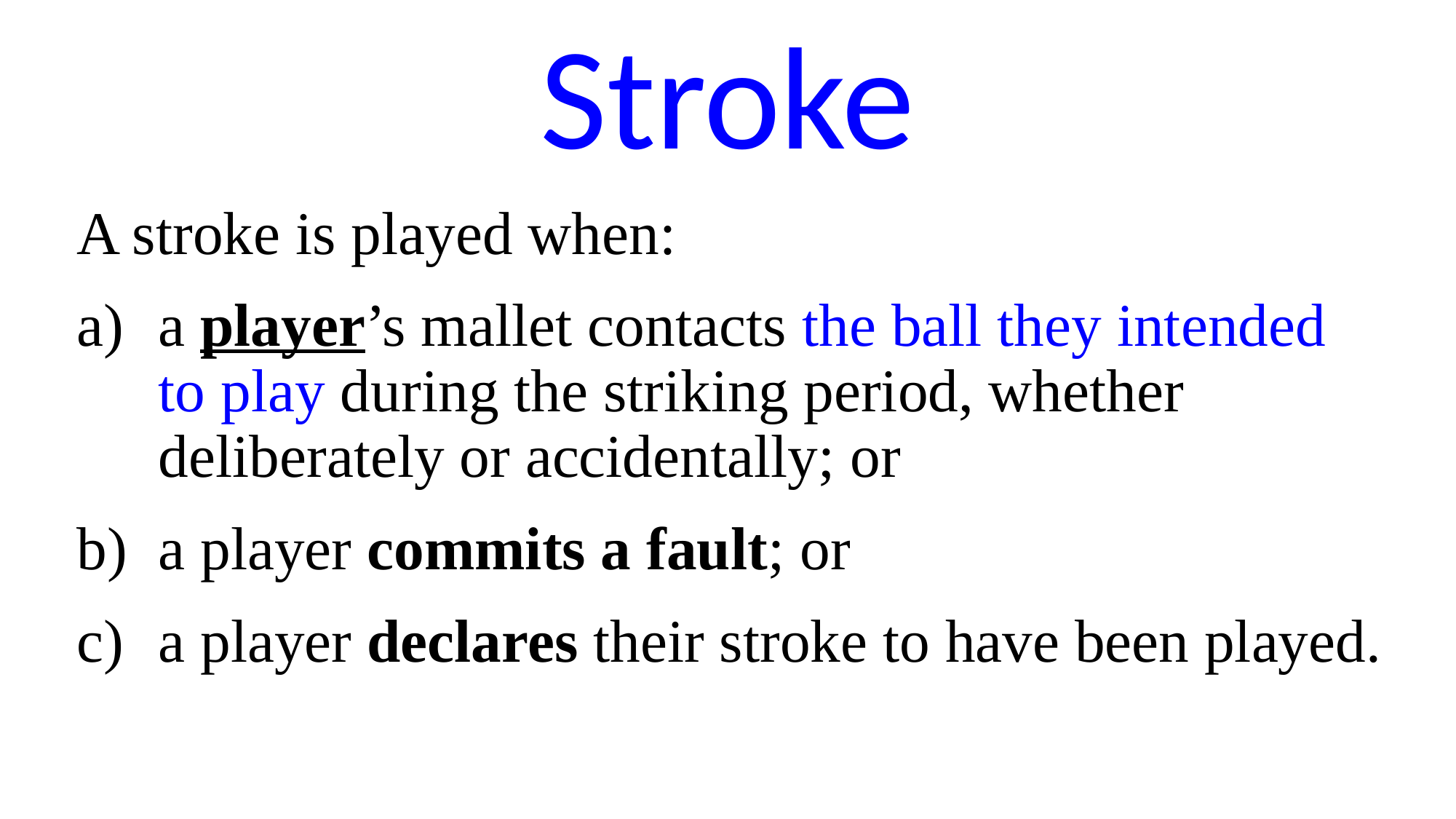

# Stroke
A stroke is played when:
a player’s mallet contacts the ball they intended to play during the striking period, whether deliberately or accidentally; or
a player commits a fault; or
a player declares their stroke to have been played.